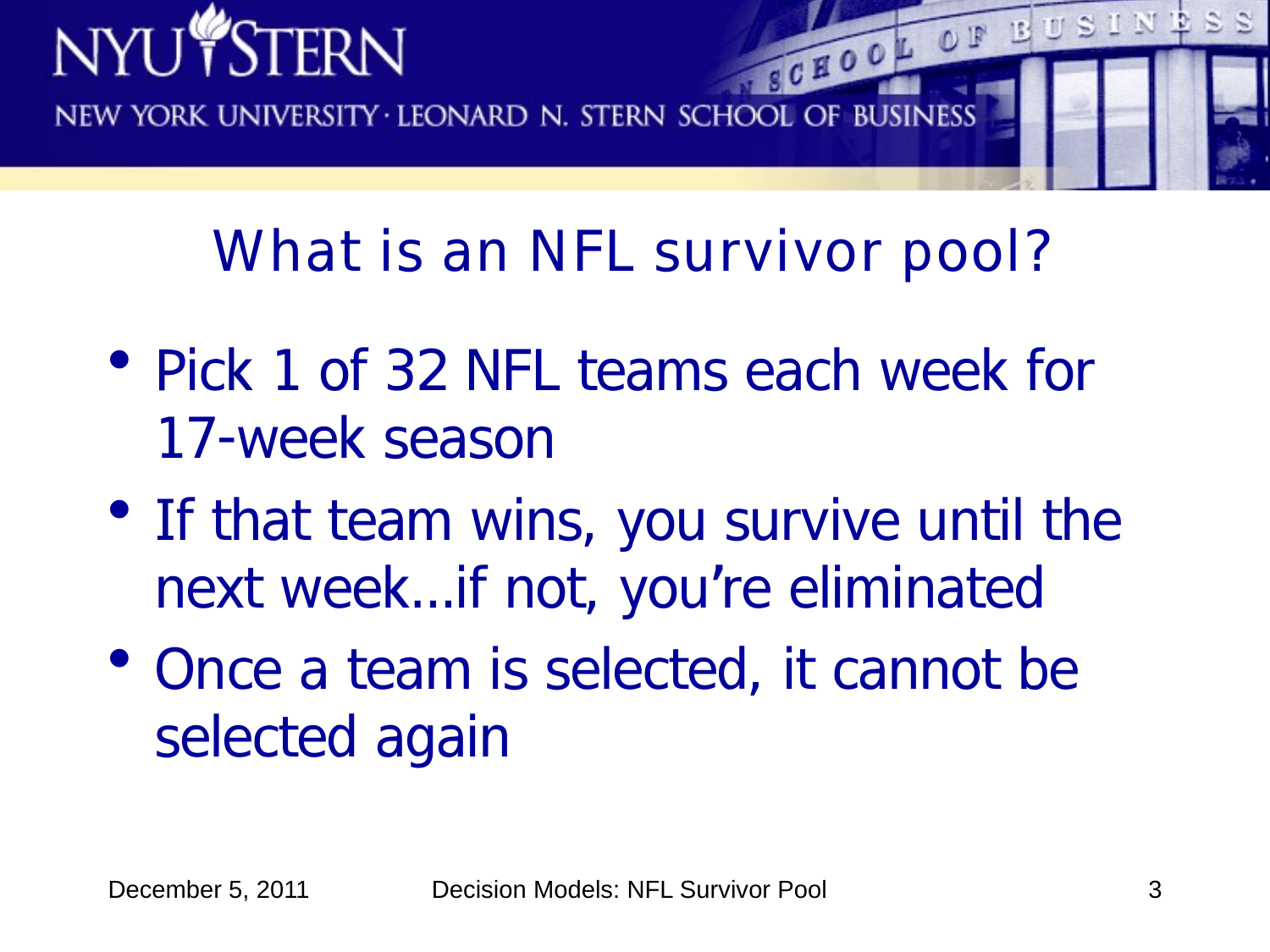

# What is an NFL survivor pool?
Pick 1 of 32 NFL teams each week for 17-week season
If that team wins, you survive until the next week…if not, you’re eliminated
Once a team is selected, it cannot be selected again
December 5, 2011
Decision Models: NFL Survivor Pool
3